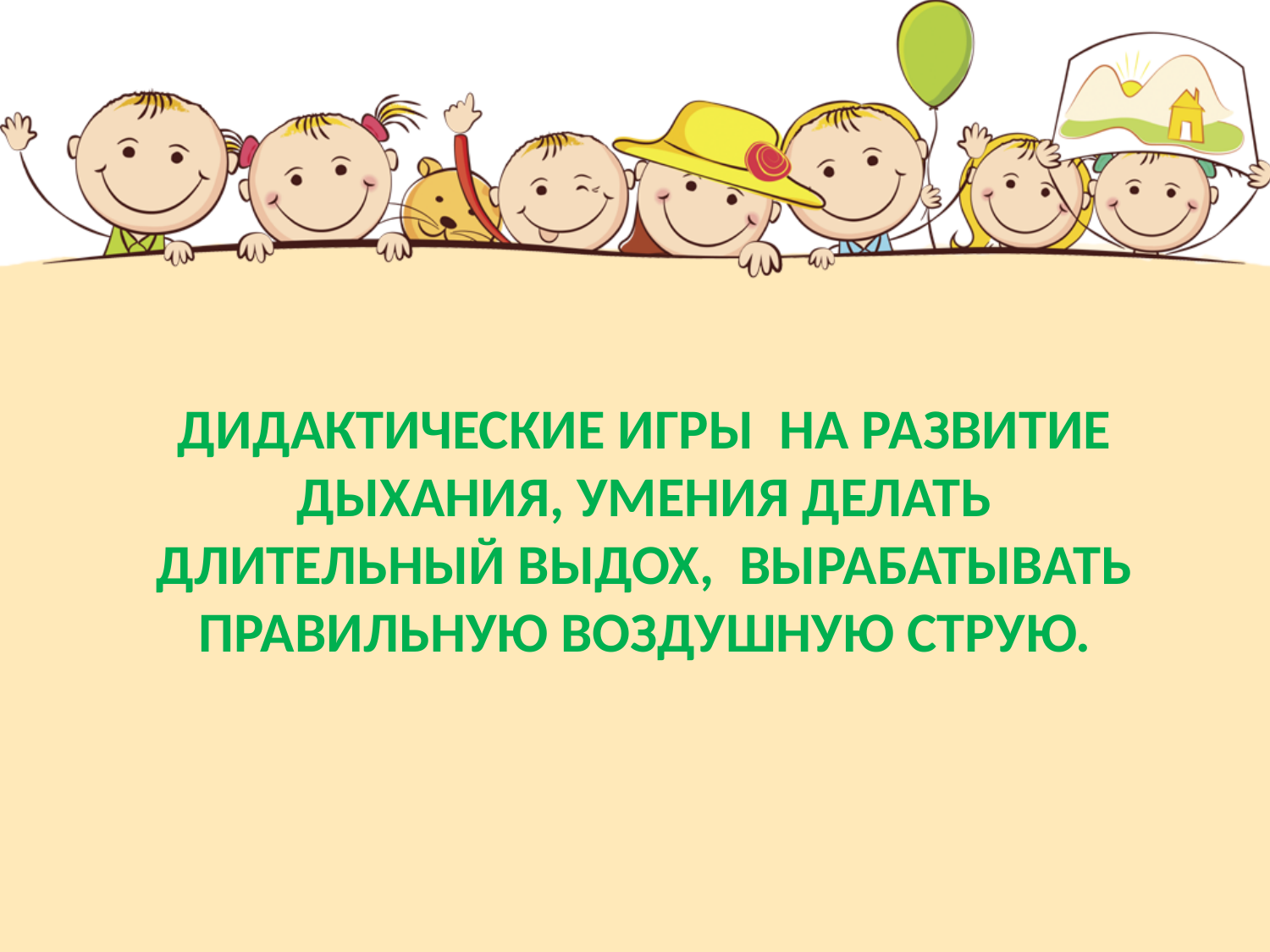

# Дидактические Игры  на развитие дыхания, умения делать длительный выдох,  вырабатывать правильную воздушную струю.